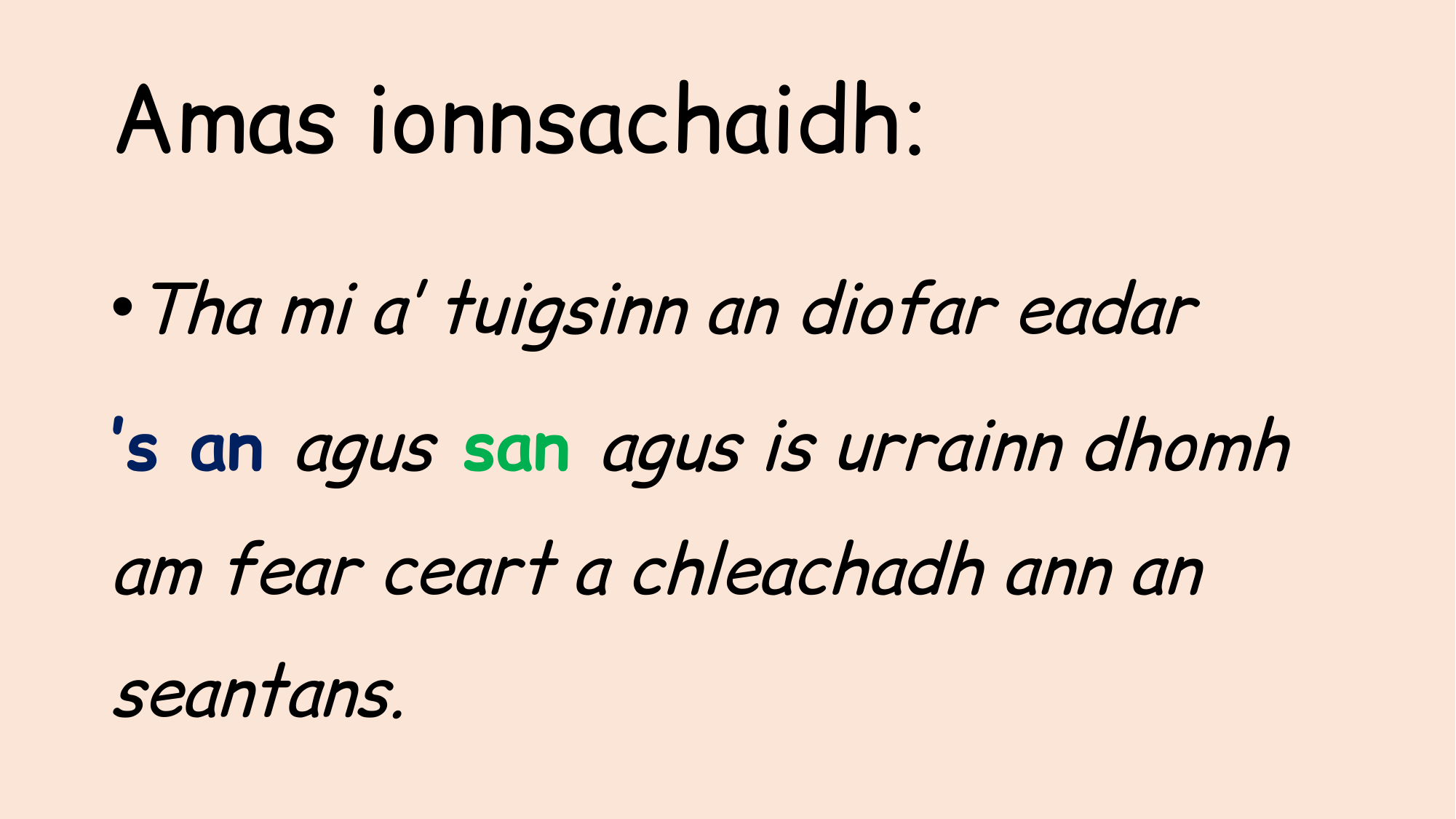

# Amas ionnsachaidh:
Tha mi a’ tuigsinn an diofar eadar
’s an agus san agus is urrainn dhomh am fear ceart a chleachadh ann an seantans.